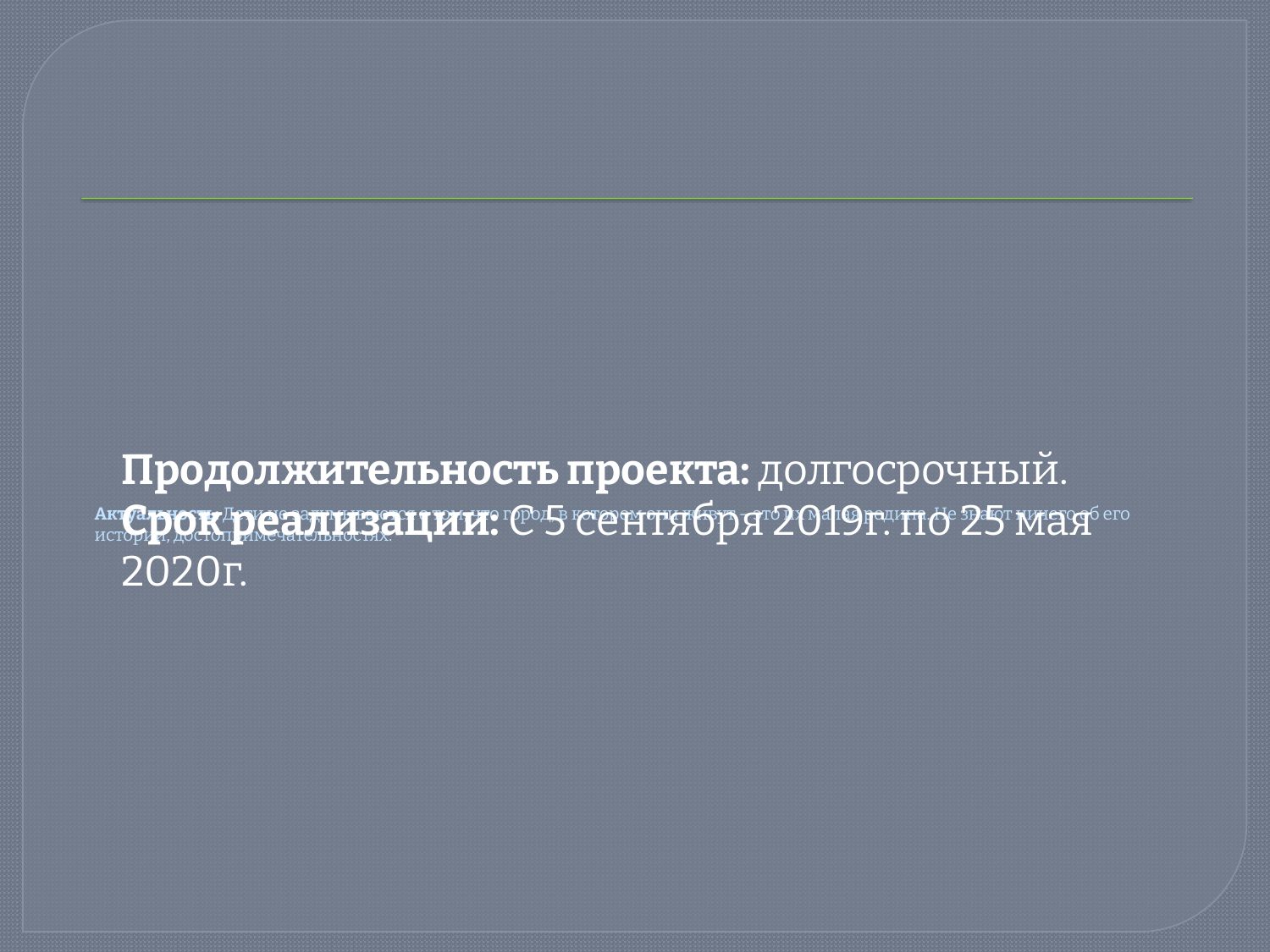

Продолжительность проекта: долгосрочный. 
Срок реализации: С 5 сентября 2019г. по 25 мая 2020г.
# Актуальность: Дети не задумываются о том, что город, в котором они живут – это их малая родина. Не знают ничего об его истории, достопримечательностях.